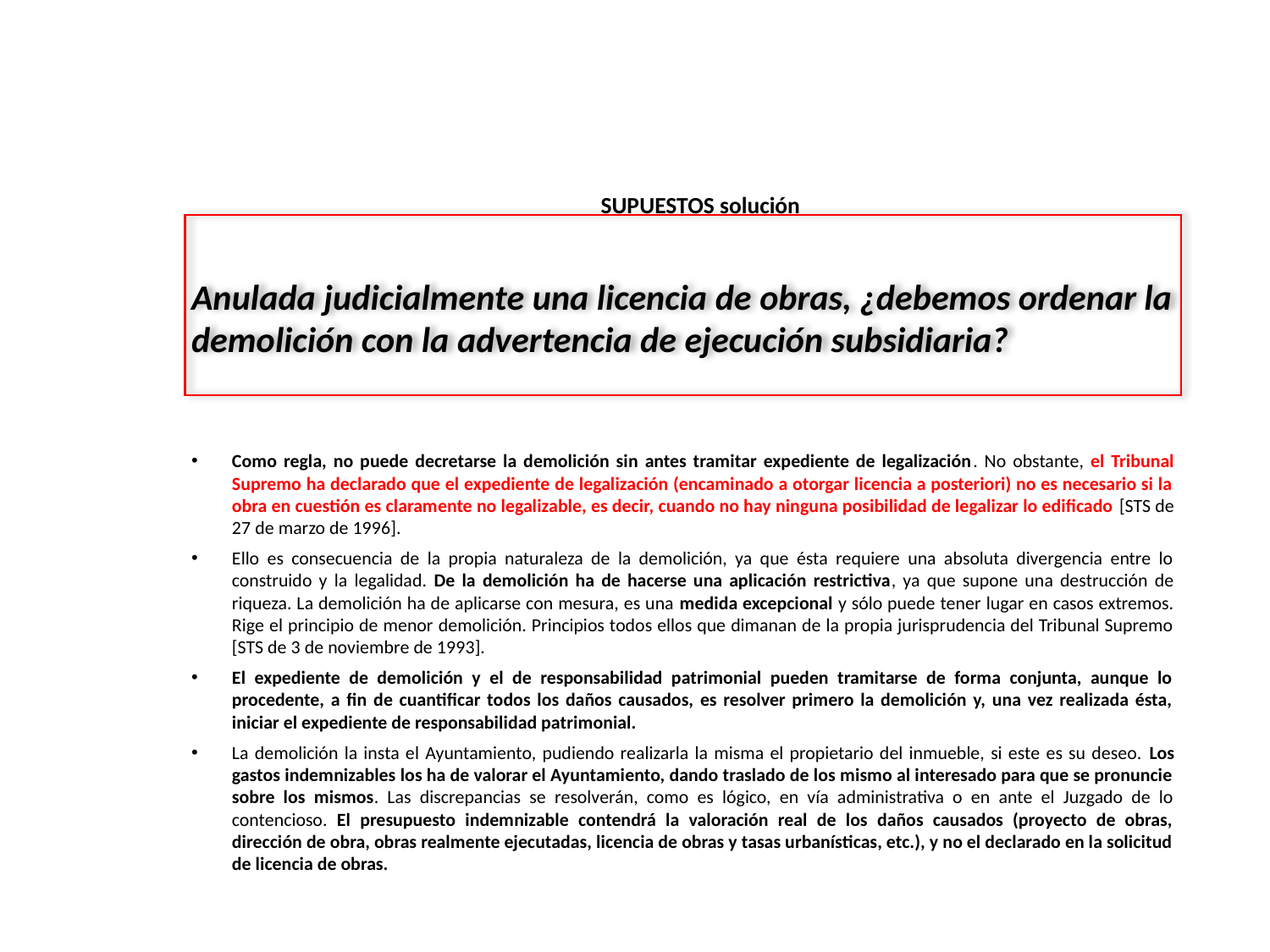

# SUPUESTOS solución

Anulada judicialmente una licencia de obras, ¿debemos ordenar la demolición con la advertencia de ejecución subsidiaria?

Como regla, no puede decretarse la demolición sin antes tramitar expediente de legalización. No obstante, el Tribunal Supremo ha declarado que el expediente de legalización (encaminado a otorgar licencia a posteriori) no es necesario si la obra en cuestión es claramente no legalizable, es decir, cuando no hay ninguna posibilidad de legalizar lo edificado [STS de 27 de marzo de 1996].
Ello es consecuencia de la propia naturaleza de la demolición, ya que ésta requiere una absoluta divergencia entre lo construido y la legalidad. De la demolición ha de hacerse una aplicación restrictiva, ya que supone una destrucción de riqueza. La demolición ha de aplicarse con mesura, es una medida excepcional y sólo puede tener lugar en casos extremos. Rige el principio de menor demolición. Principios todos ellos que dimanan de la propia jurisprudencia del Tribunal Supremo [STS de 3 de noviembre de 1993].
El expediente de demolición y el de responsabilidad patrimonial pueden tramitarse de forma conjunta, aunque lo procedente, a fin de cuantificar todos los daños causados, es resolver primero la demolición y, una vez realizada ésta, iniciar el expediente de responsabilidad patrimonial.
La demolición la insta el Ayuntamiento, pudiendo realizarla la misma el propietario del inmueble, si este es su deseo. Los gastos indemnizables los ha de valorar el Ayuntamiento, dando traslado de los mismo al interesado para que se pronuncie sobre los mismos. Las discrepancias se resolverán, como es lógico, en vía administrativa o en ante el Juzgado de lo contencioso. El presupuesto indemnizable contendrá la valoración real de los daños causados (proyecto de obras, dirección de obra, obras realmente ejecutadas, licencia de obras y tasas urbanísticas, etc.), y no el declarado en la solicitud de licencia de obras.